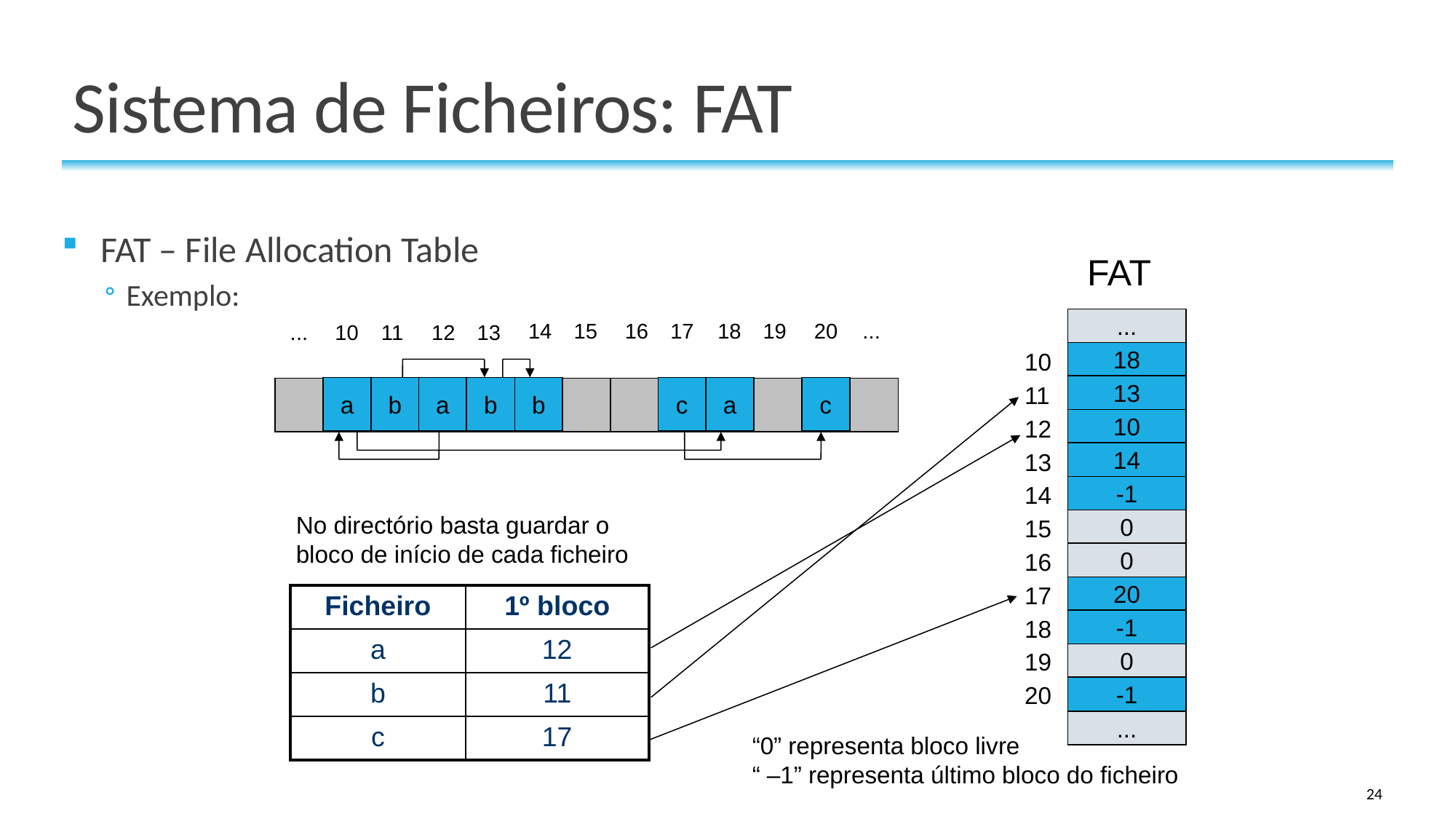

# Sistema de Ficheiros: FAT
FAT – File Allocation Table
Exemplo:
FAT
...
18
13
10
14
-1
0
0
20
-1
0
-1
...
10
11
12
13
14
15
16
17
18
19
20
14
15
16
17
18
19
20
...
...
10
11
12
13

a
b
a
b
b
c
a
c

No directório basta guardar o bloco de início de cada ficheiro
| Ficheiro | 1º bloco |
| --- | --- |
| a | 12 |
| b | 11 |
| c | 17 |

“0” representa bloco livre
“ –1” representa último bloco do ficheiro
24